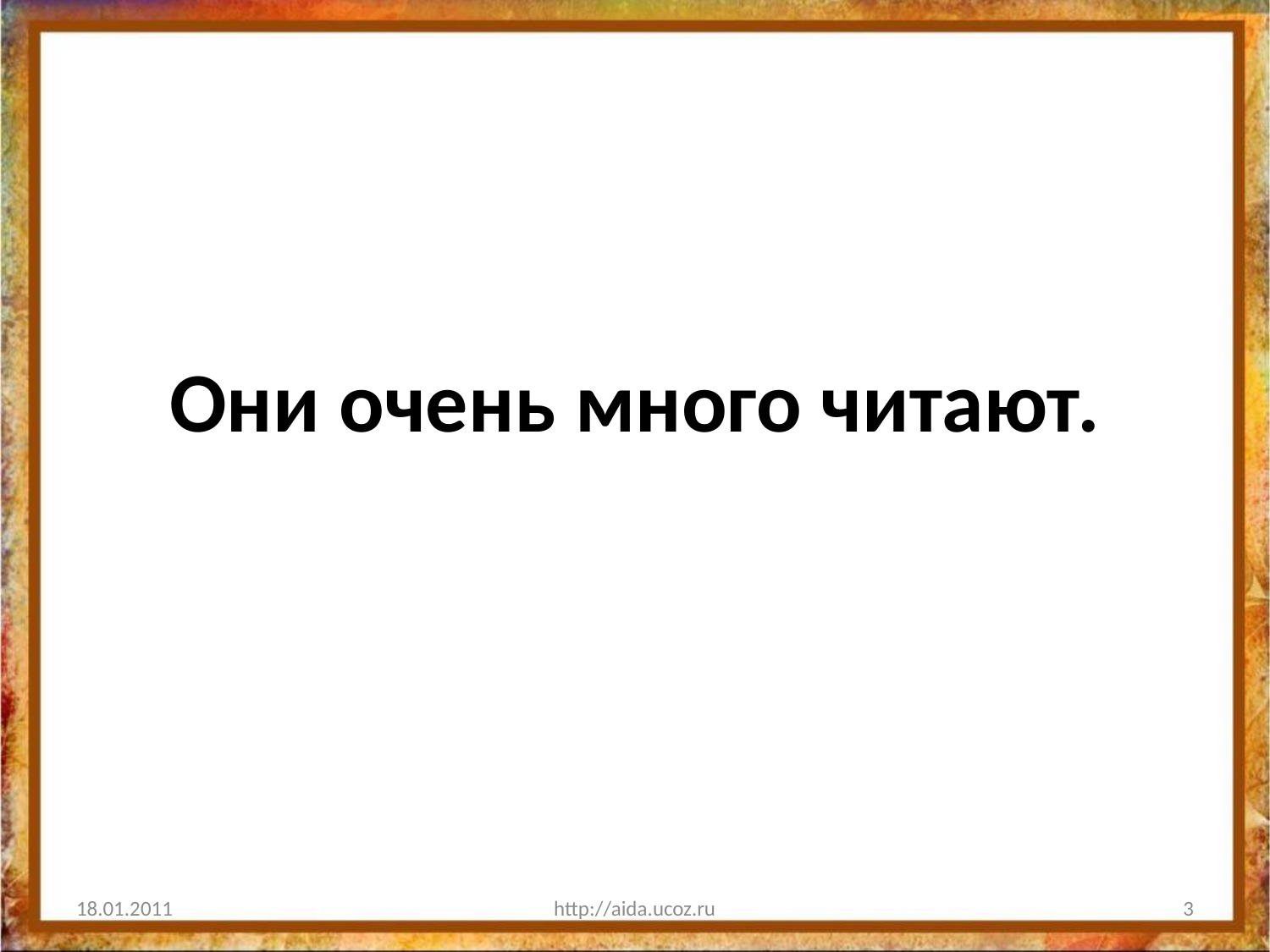

#

Они очень много читают.
18.01.2011
http://aida.ucoz.ru
3